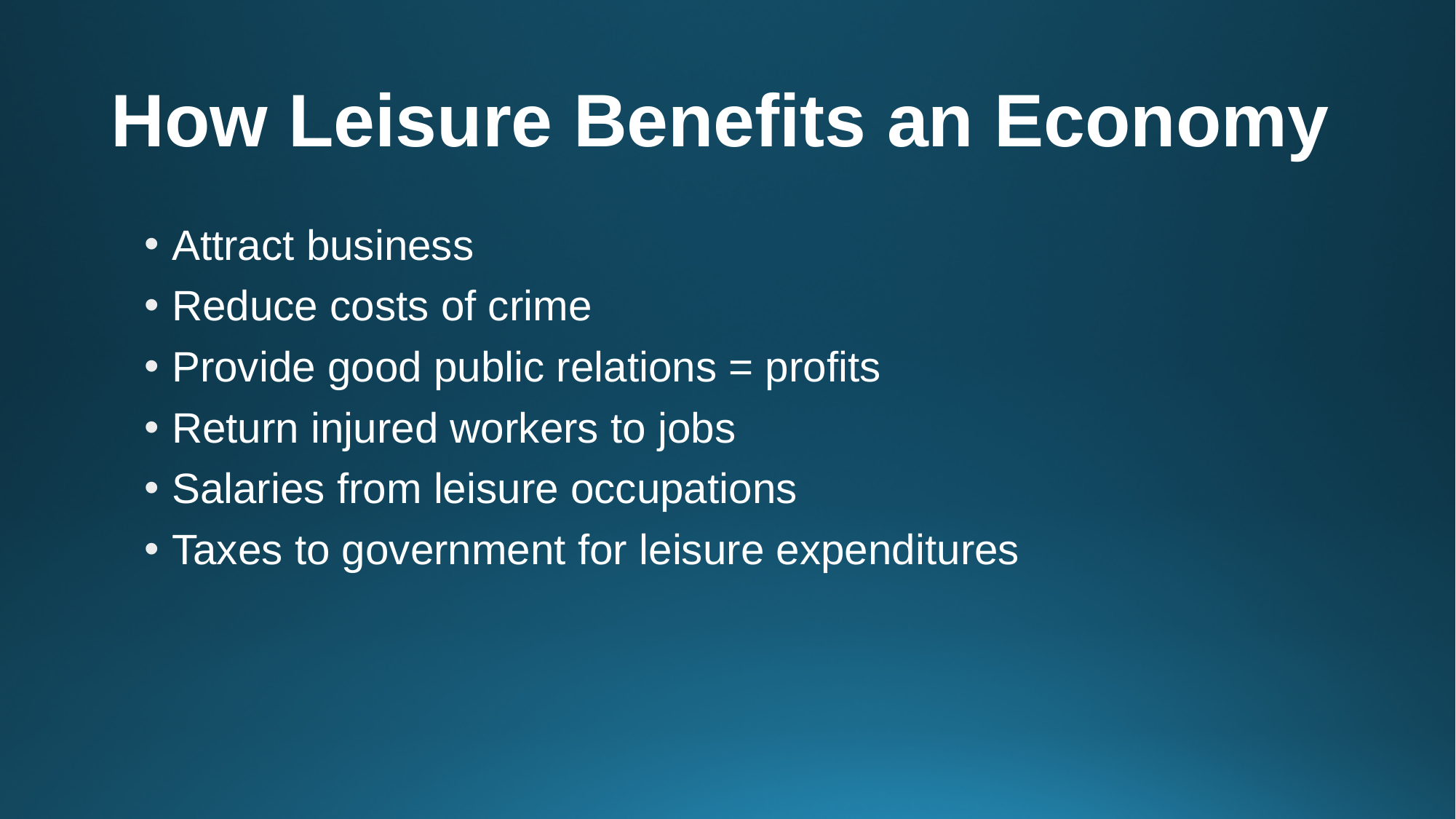

# How Leisure Benefits an Economy
Attract business
Reduce costs of crime
Provide good public relations = profits
Return injured workers to jobs
Salaries from leisure occupations
Taxes to government for leisure expenditures